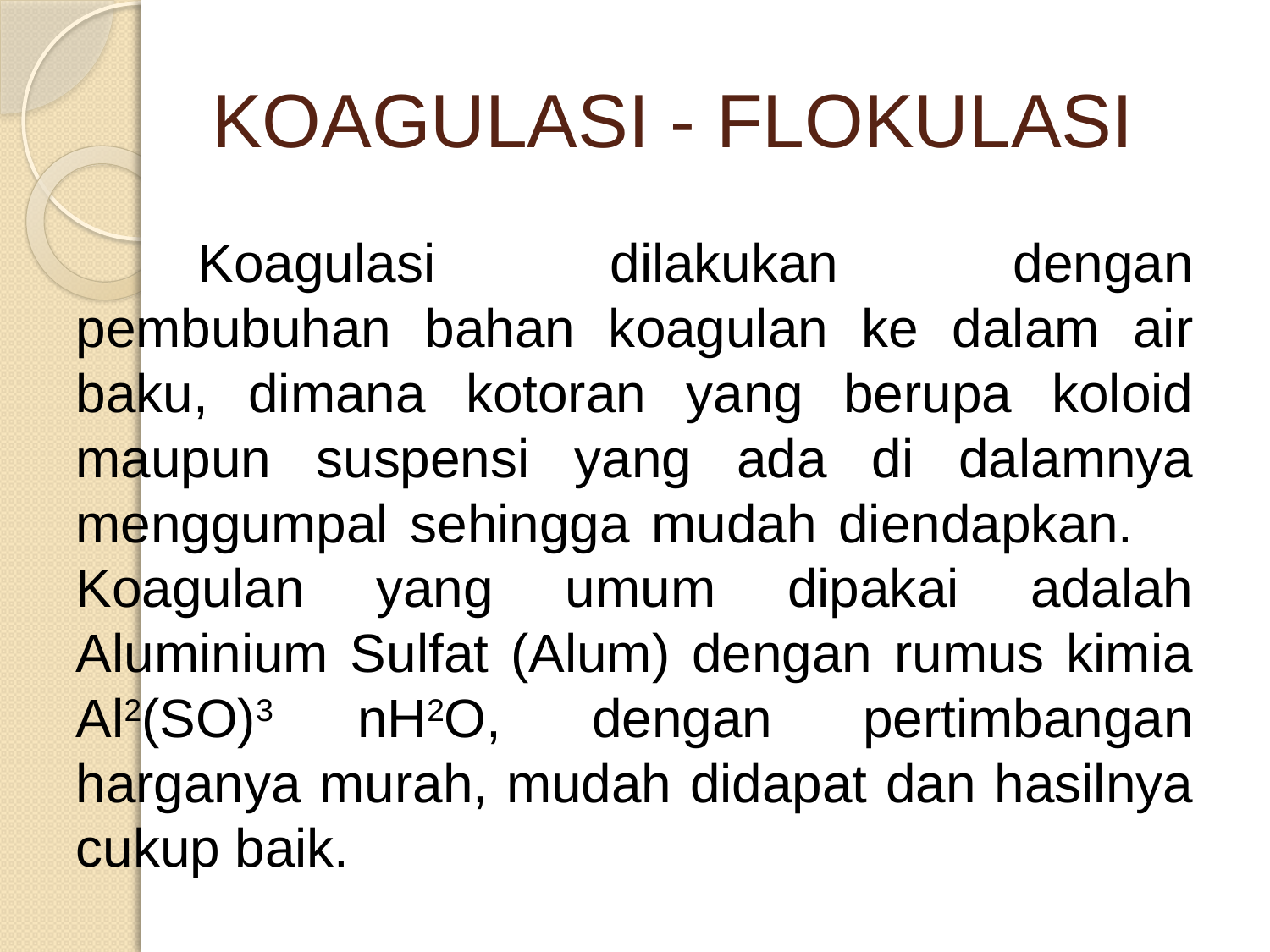

# KOAGULASI - FLOKULASI
	Koagulasi dilakukan dengan pembubuhan bahan koagulan ke dalam air baku, dimana kotoran yang berupa koloid maupun suspensi yang ada di dalamnya menggumpal sehingga mudah diendapkan.	Koagulan yang umum dipakai adalah Aluminium Sulfat (Alum) dengan rumus kimia Al2(SO)3 nH2O, dengan pertimbangan harganya murah, mudah didapat dan hasilnya cukup baik.